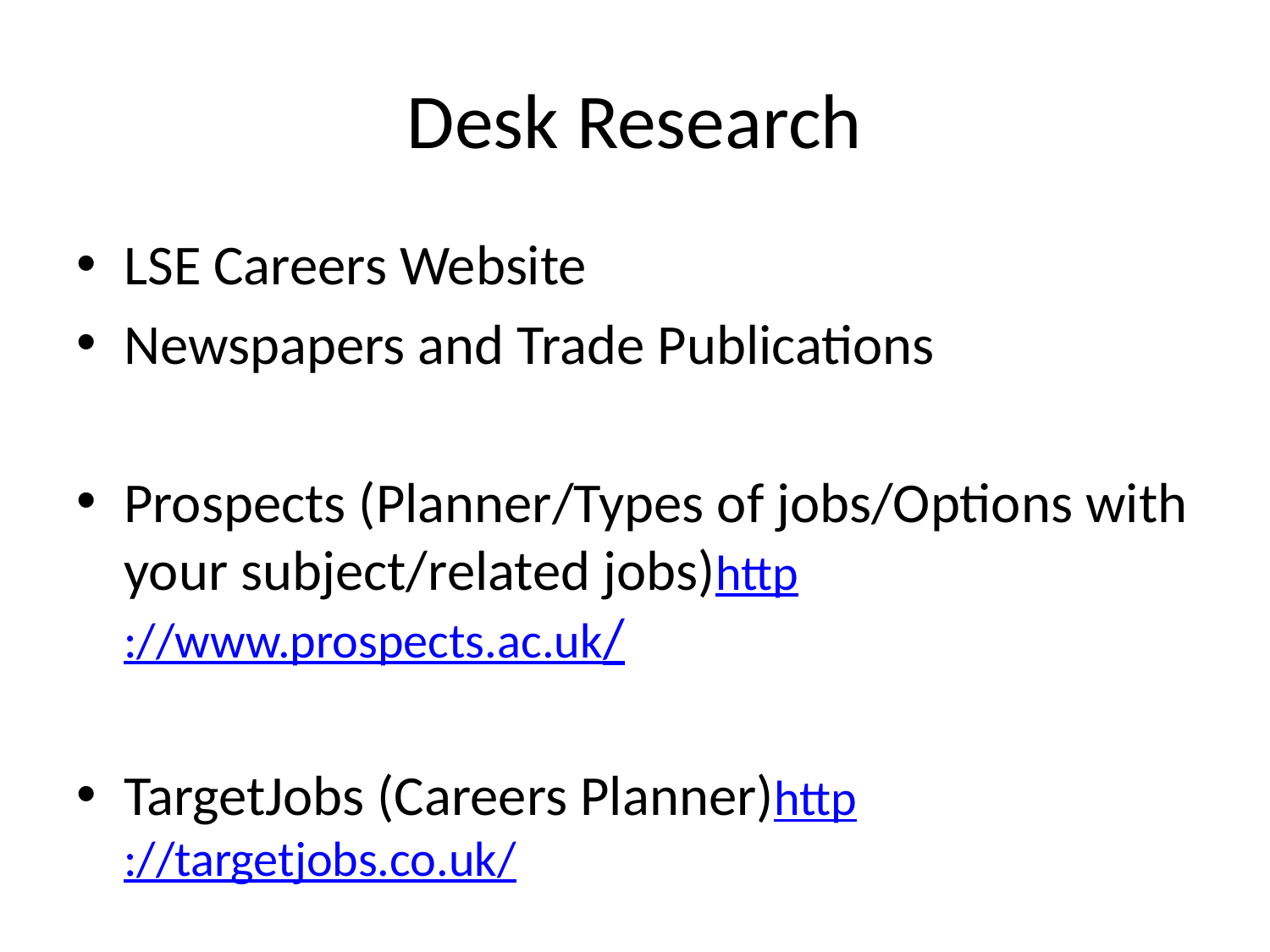

# Desk Research
LSE Careers Website
Newspapers and Trade Publications

Prospects (Planner/Types of jobs/Options with your subject/related jobs)http://www.prospects.ac.uk/

TargetJobs (Careers Planner)http://targetjobs.co.uk/